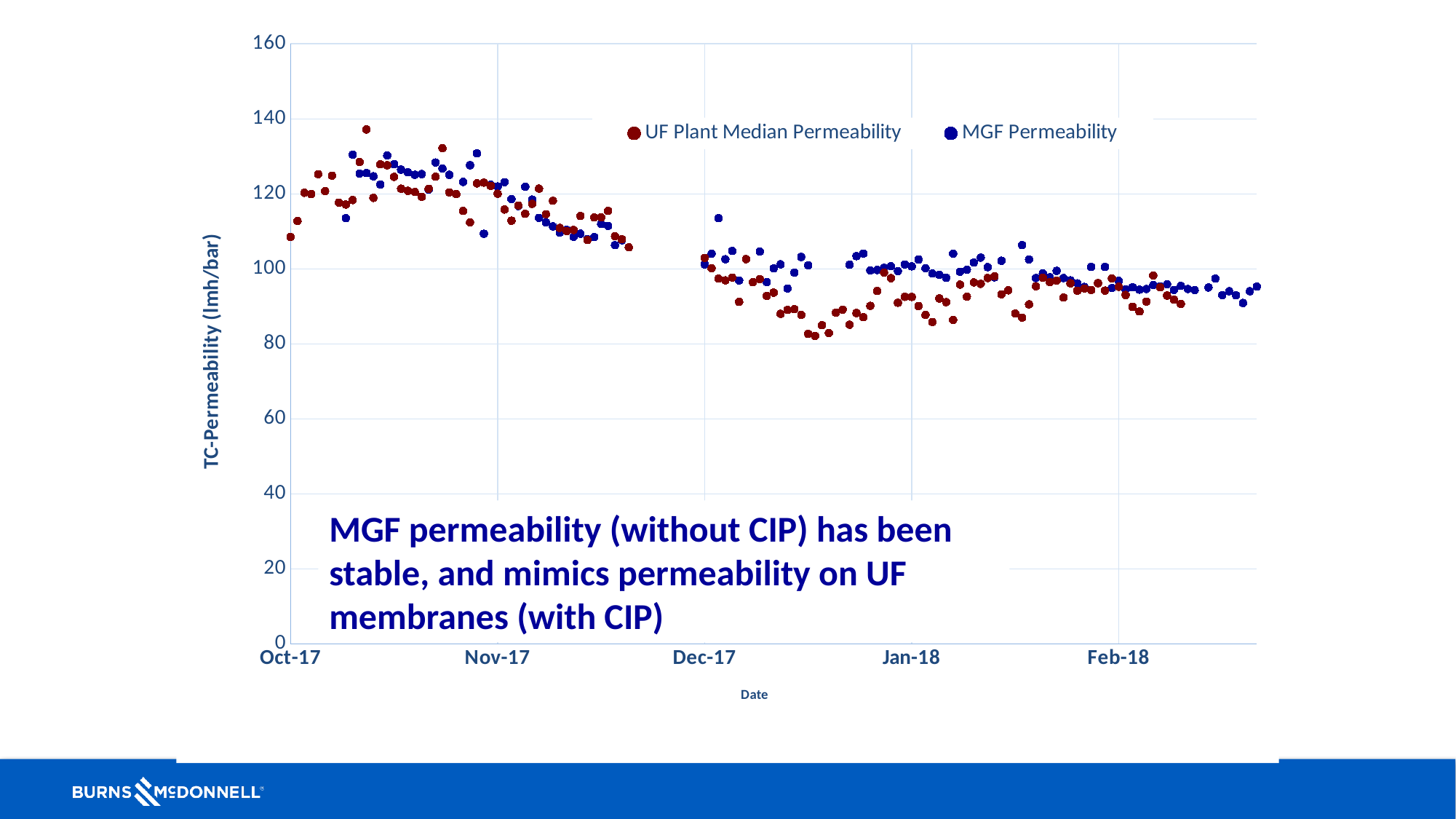

### Chart

| Category |  |  |
|---|---|---|
MGF permeability (without CIP) has been stable, and mimics permeability on UF membranes (with CIP)